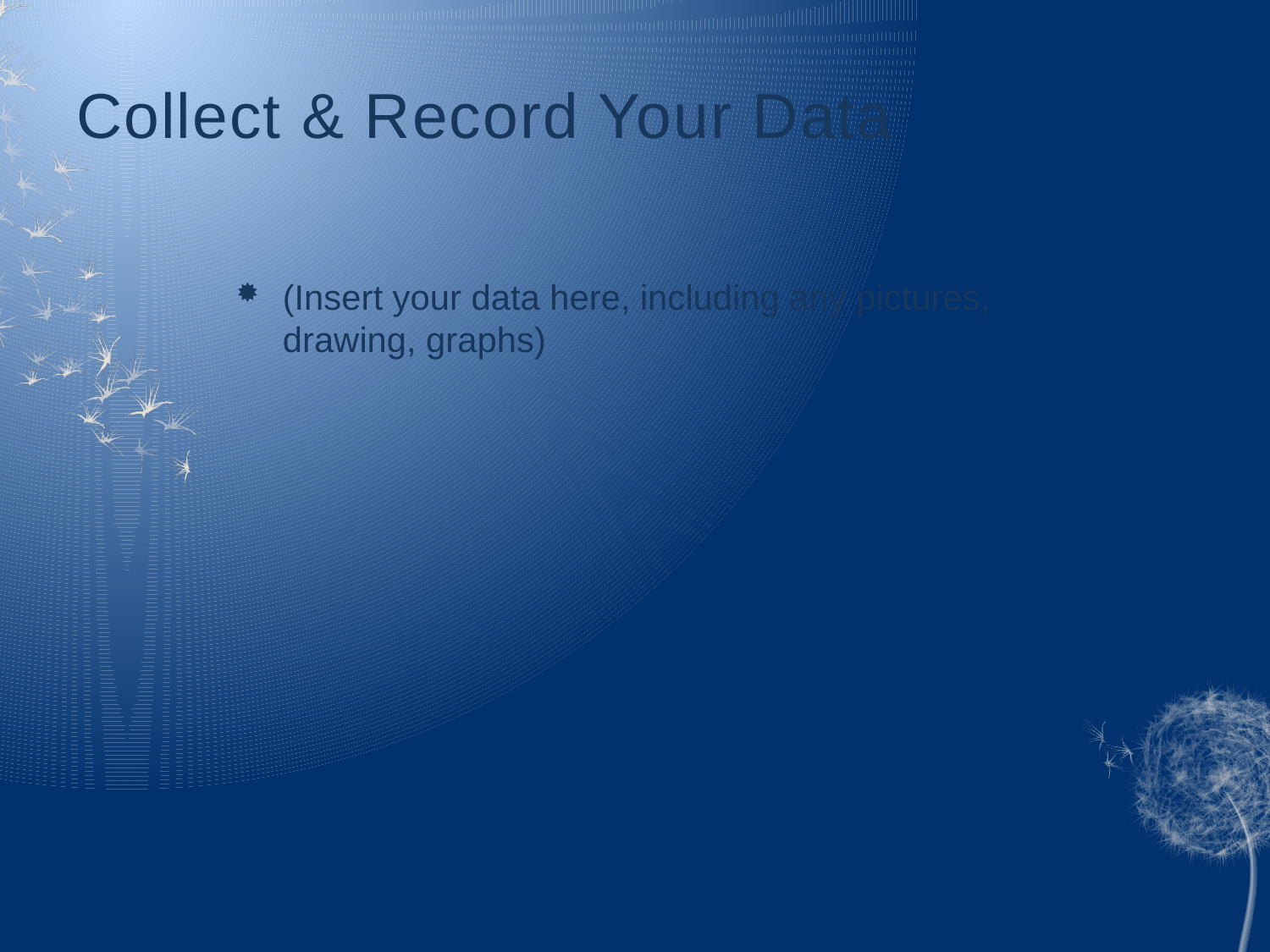

# Collect & Record Your Data
(Insert your data here, including any pictures, drawing, graphs)